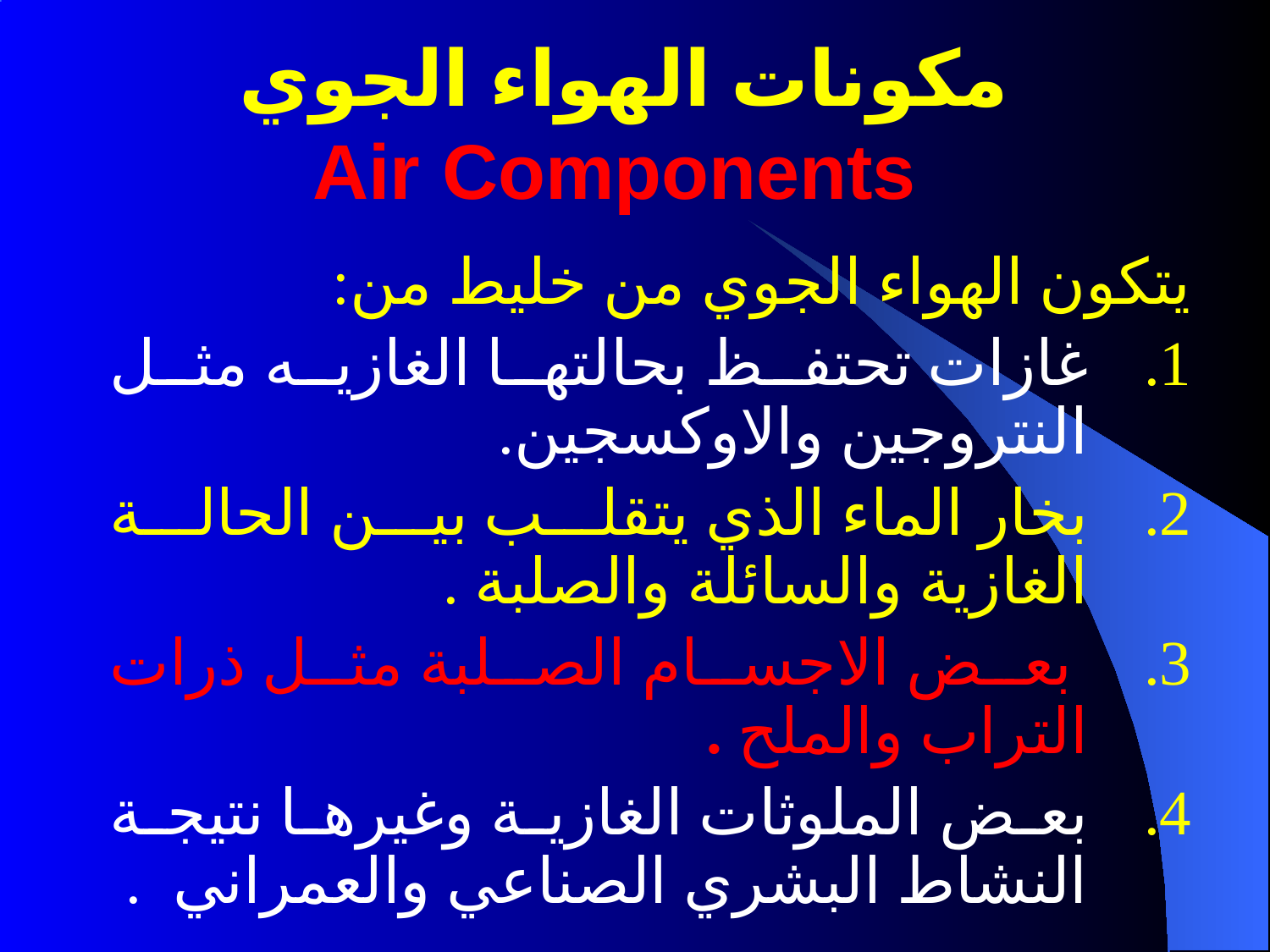

# مكونات الهواء الجوي Air Components
يتكون الهواء الجوي من خليط من:
غازات تحتفظ بحالتها الغازيه مثل النتروجين والاوكسجين.
بخار الماء الذي يتقلب بين الحالة الغازية والسائلة والصلبة .
 بعض الاجسام الصلبة مثل ذرات التراب والملح .
بعض الملوثات الغازية وغيرها نتيجة النشاط البشري الصناعي والعمراني  .